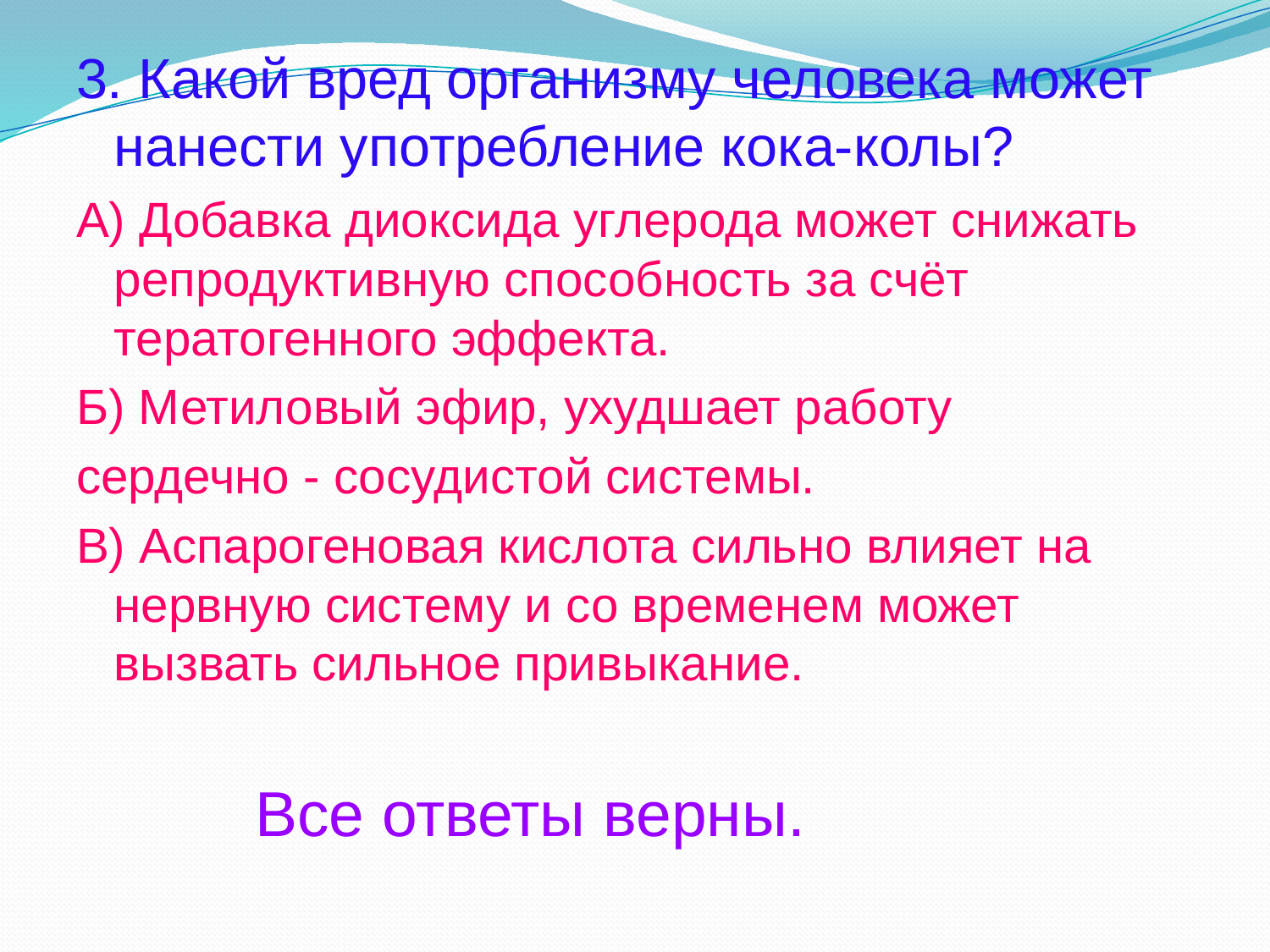

3. Какой вред организму человека может нанести употребление кока-колы?
А) Добавка диоксида углерода может снижать репродуктивную способность за счёт тератогенного эффекта.
Б) Метиловый эфир, ухудшает работу
сердечно - сосудистой системы.
В) Аспарогеновая кислота сильно влияет на нервную систему и со временем может вызвать сильное привыкание.

             Все ответы верны.